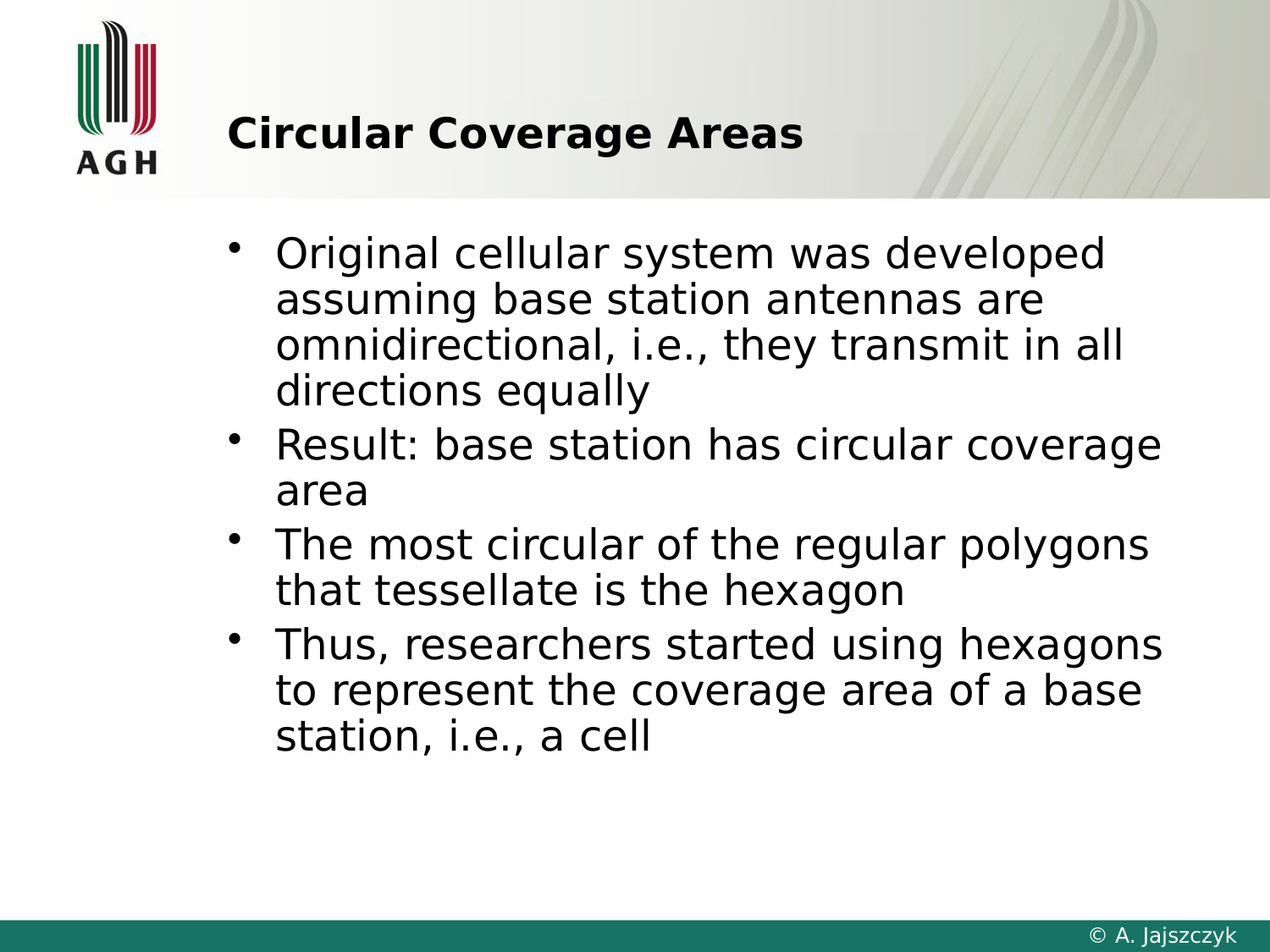

# Circular Coverage Areas
Original cellular system was developed assuming base station antennas are omnidirectional, i.e., they transmit in all directions equally
Result: base station has circular coverage area
The most circular of the regular polygons that tessellate is the hexagon
Thus, researchers started using hexagons to represent the coverage area of a base station, i.e., a cell